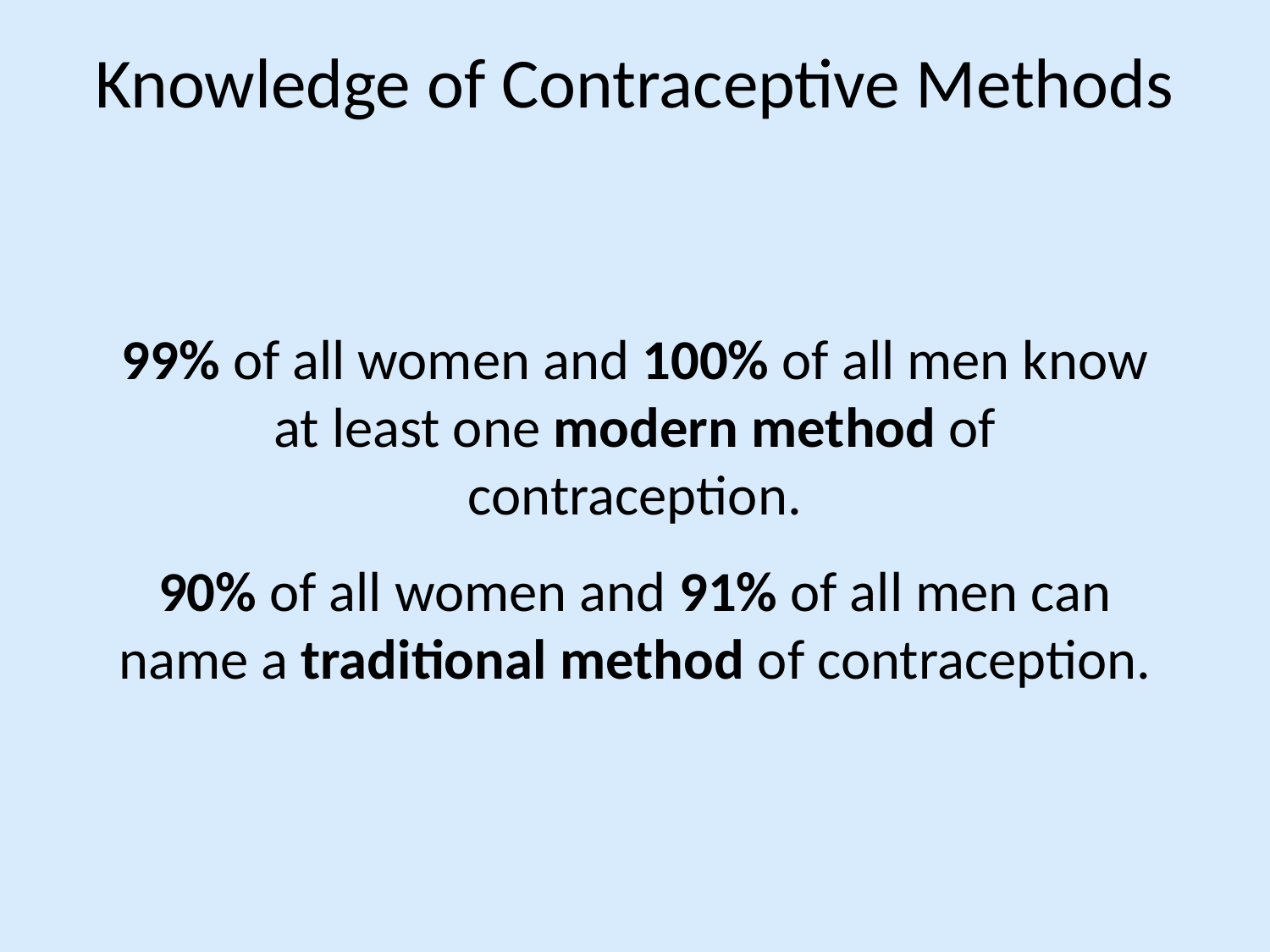

# Knowledge of Contraceptive Methods
99% of all women and 100% of all men know at least one modern method of contraception.
90% of all women and 91% of all men can name a traditional method of contraception.